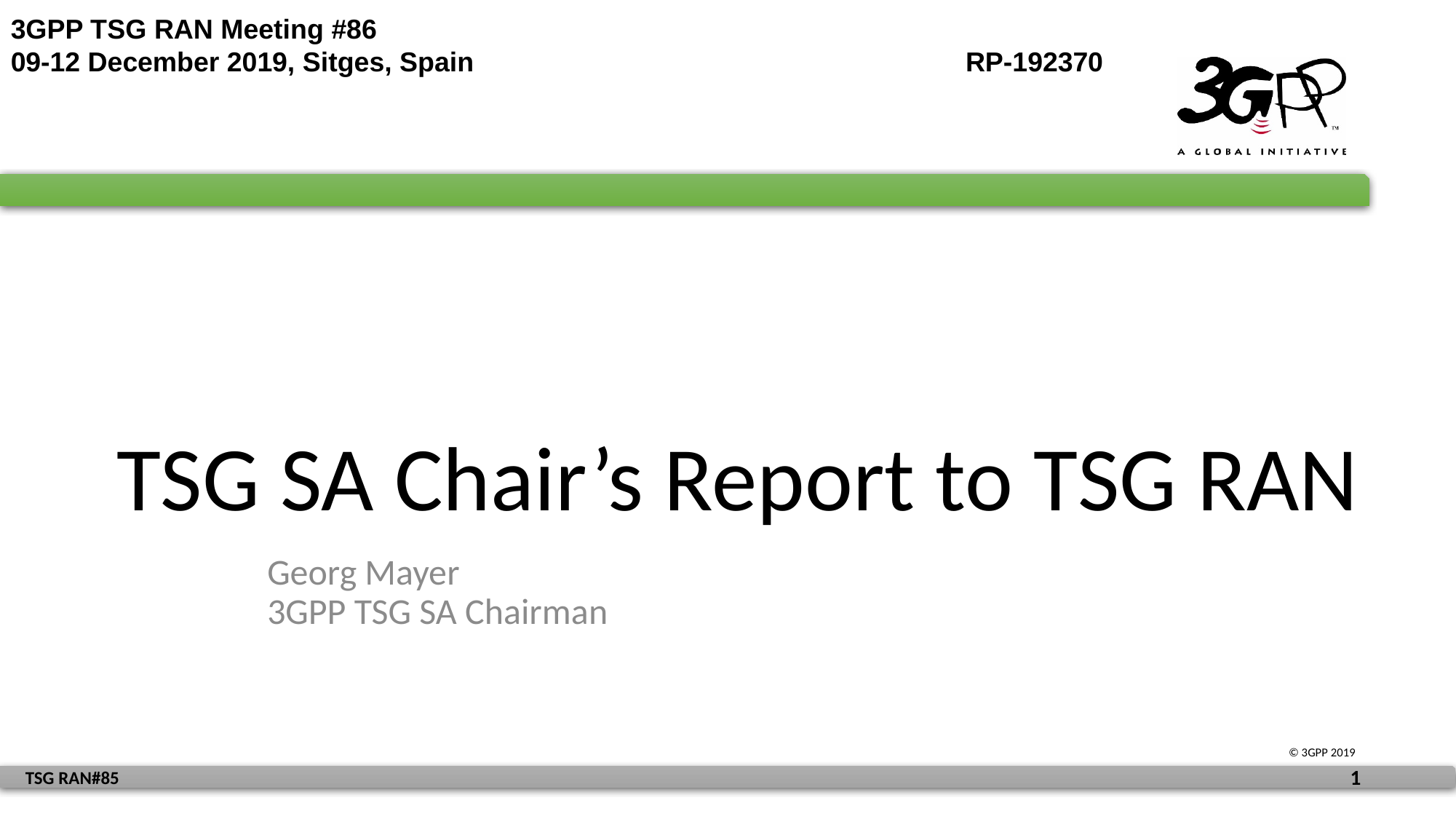

3GPP TSG RAN Meeting #86
09-12 December 2019, Sitges, Spain	RP-192370
# TSG SA Chair’s Report to TSG RAN
Georg Mayer
3GPP TSG SA Chairman